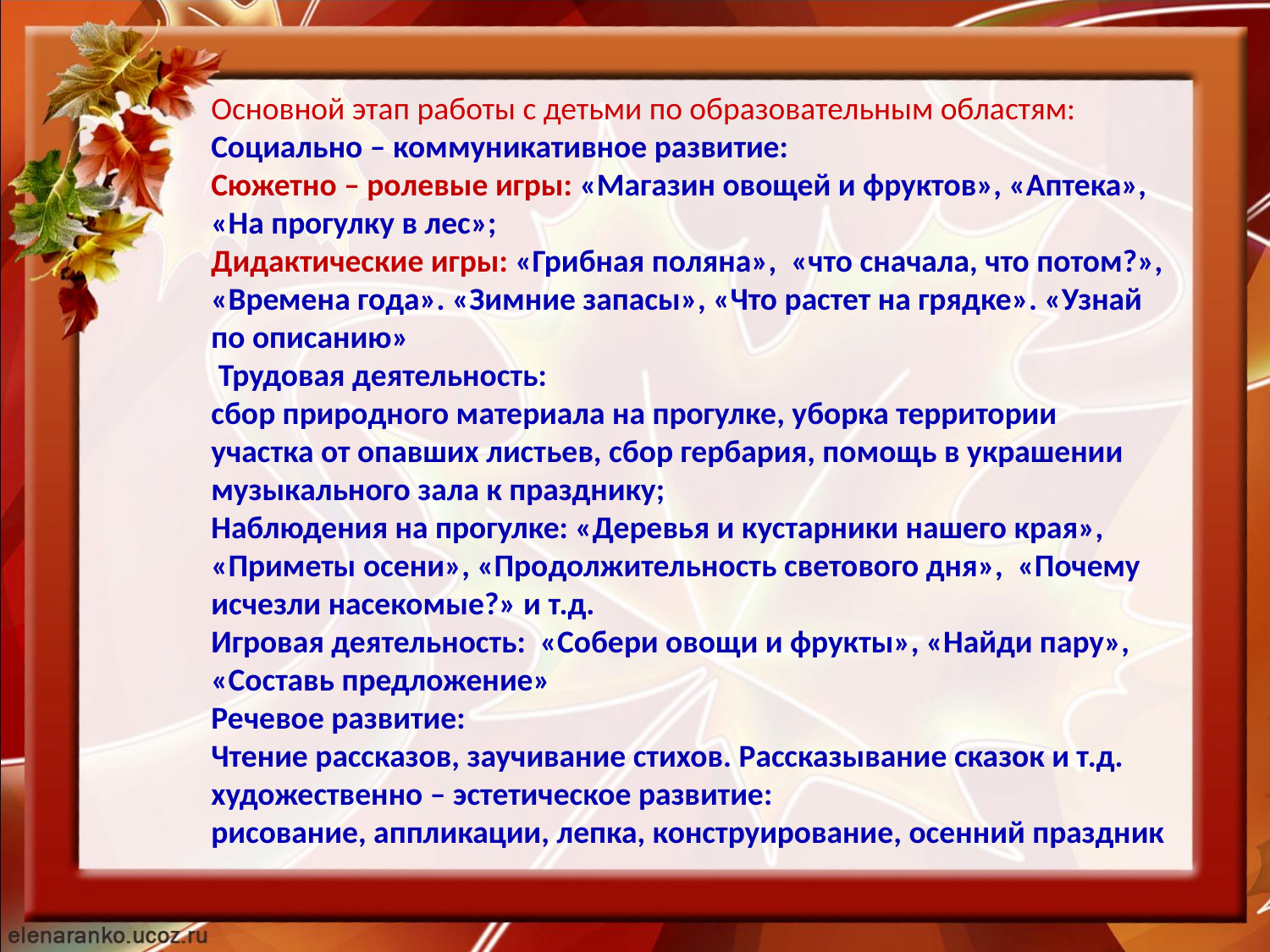

# Основной этап работы с детьми по образовательным областям: Социально – коммуникативное развитие: Сюжетно – ролевые игры: «Магазин овощей и фруктов», «Аптека», «На прогулку в лес»; Дидактические игры: «Грибная поляна»,  «что сначала, что потом?», «Времена года». «Зимние запасы», «Что растет на грядке». «Узнай по описанию» Трудовая деятельность: сбор природного материала на прогулке, уборка территории участка от опавших листьев, сбор гербария, помощь в украшении музыкального зала к празднику; Наблюдения на прогулке: «Деревья и кустарники нашего края», «Приметы осени», «Продолжительность светового дня»,  «Почему исчезли насекомые?» и т.д. Игровая деятельность:  «Собери овощи и фрукты», «Найди пару», «Составь предложение» Речевое развитие: Чтение рассказов, заучивание стихов. Рассказывание сказок и т.д. художественно – эстетическое развитие: рисование, аппликации, лепка, конструирование, осенний праздник